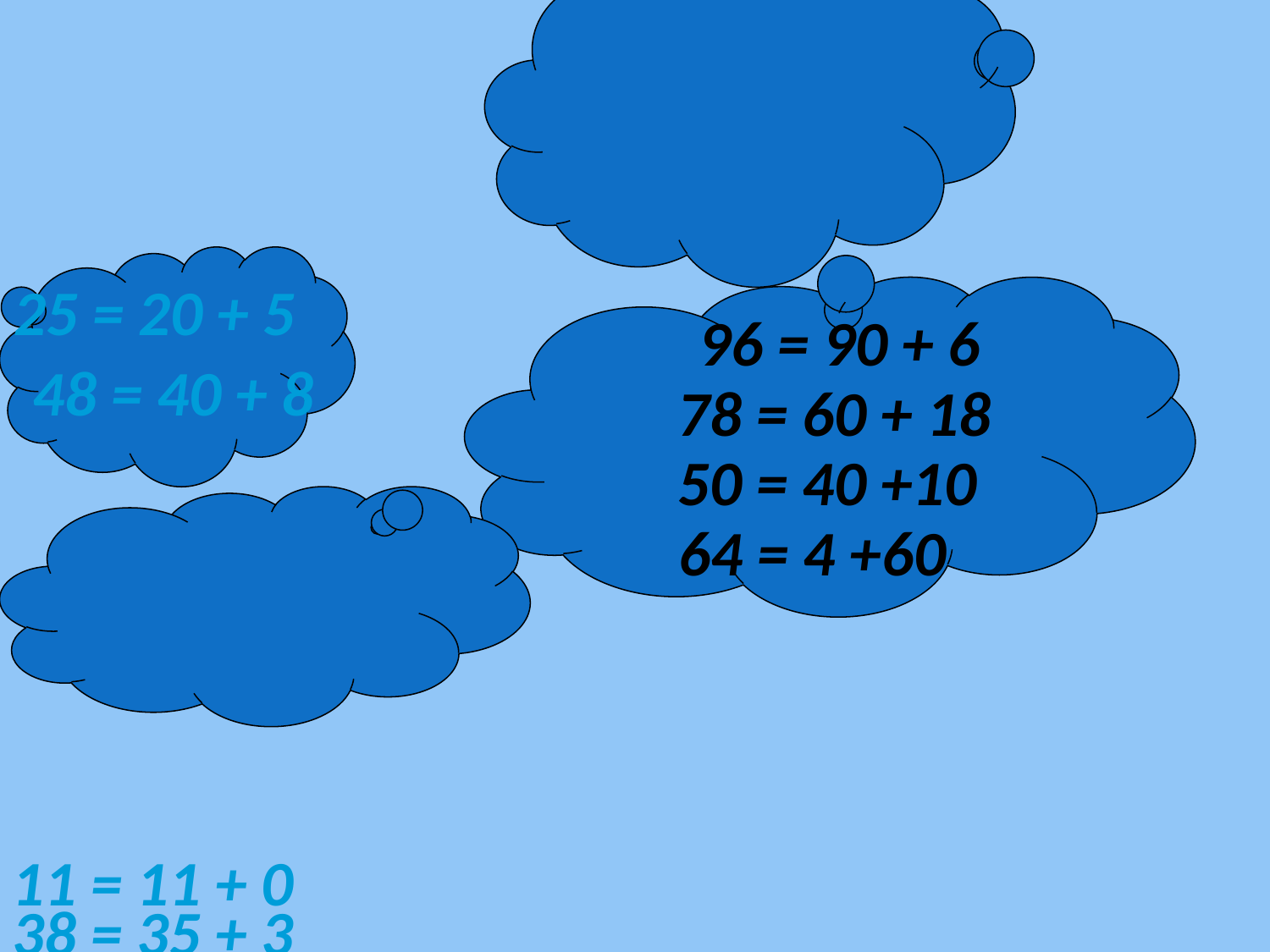

25 = 20 + 5

96 = 90 + 6
48 = 40 + 8
78 = 60 + 18
50 = 40 +10

64 = 4 +60
11 = 11 + 0
38 = 35 + 3